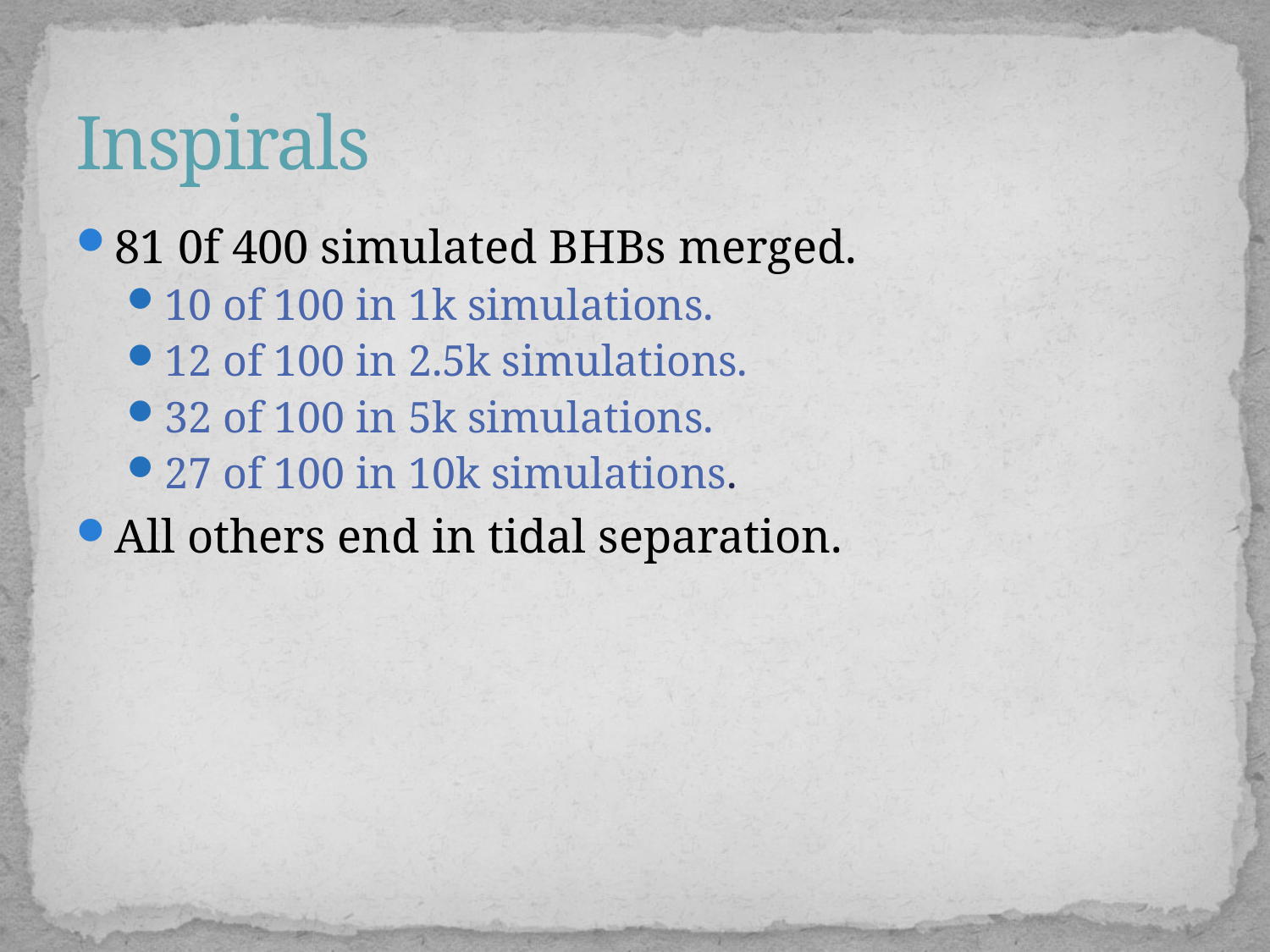

# Inspirals
81 0f 400 simulated BHBs merged.
10 of 100 in 1k simulations.
12 of 100 in 2.5k simulations.
32 of 100 in 5k simulations.
27 of 100 in 10k simulations.
All others end in tidal separation.